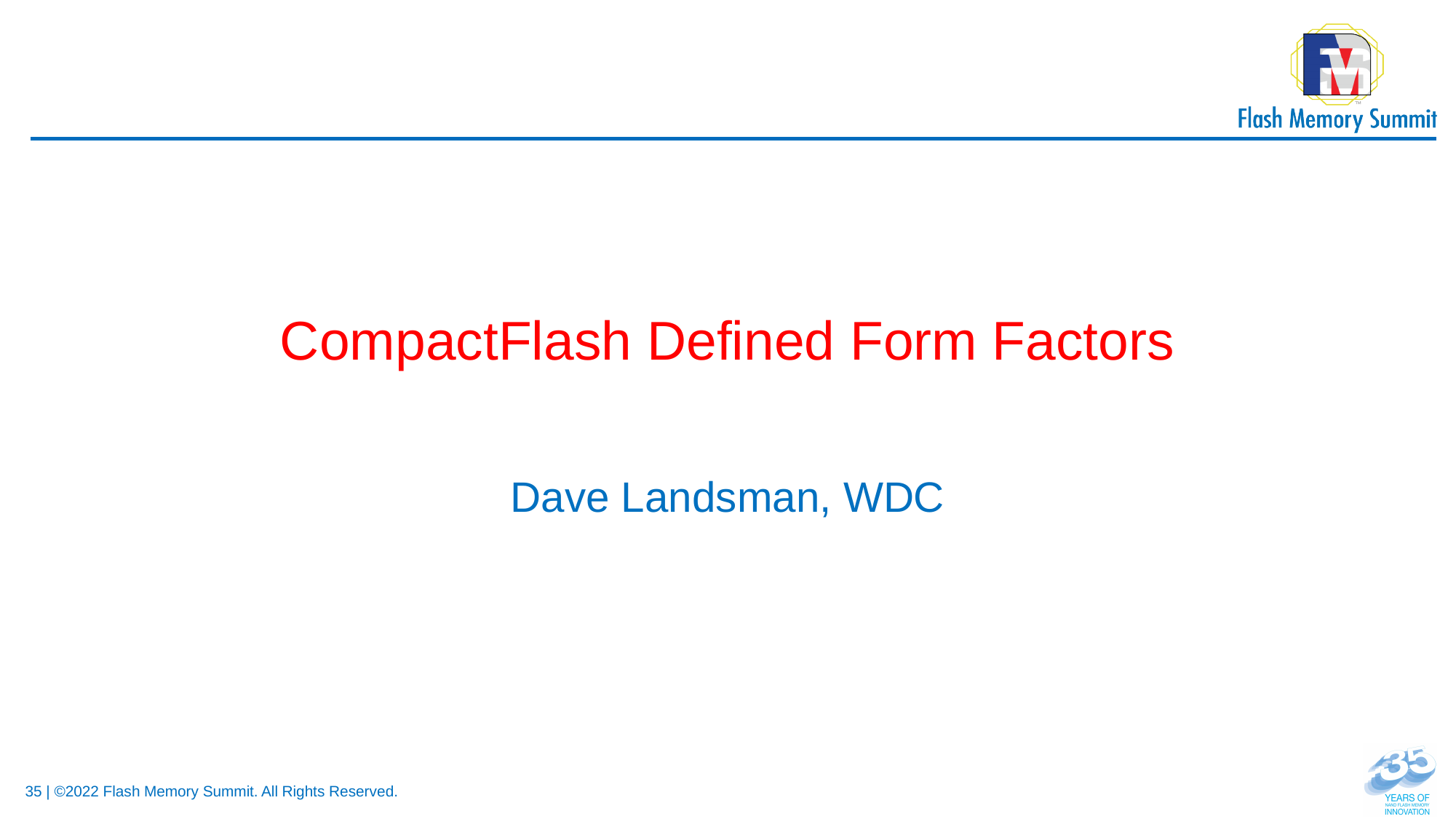

# CompactFlash Defined Form Factors
Dave Landsman, WDC